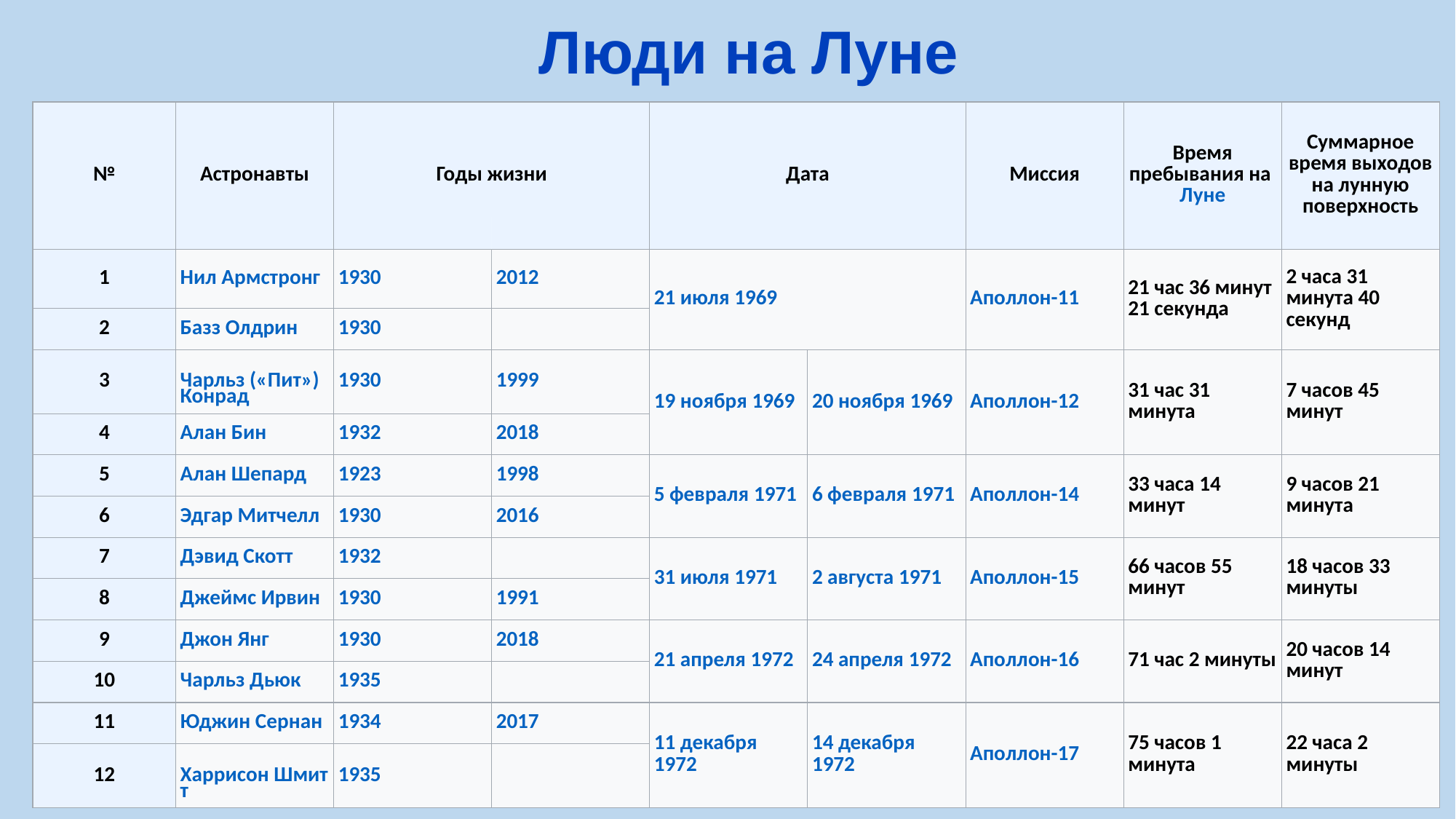

Люди на Луне
| № | Астронавты | Годы жизни |  | Дата |  | Миссия | Время пребывания на Луне | Суммарное время выходов на лунную поверхность |
| --- | --- | --- | --- | --- | --- | --- | --- | --- |
| 1 | Нил Армстронг | 1930 | 2012 | 21 июля 1969 |  | Аполлон-11 | 21 час 36 минут 21 секунда | 2 часа 31 минута 40 секунд |
| 2 | Базз Олдрин | 1930 |  |  |  |  |  |  |
| 3 | Чарльз («Пит») Конрад | 1930 | 1999 | 19 ноября 1969 | 20 ноября 1969 | Аполлон-12 | 31 час 31 минута | 7 часов 45 минут |
| 4 | Алан Бин | 1932 | 2018 |  |  |  |  |  |
| 5 | Алан Шепард | 1923 | 1998 | 5 февраля 1971 | 6 февраля 1971 | Аполлон-14 | 33 часа 14 минут | 9 часов 21 минута |
| 6 | Эдгар Митчелл | 1930 | 2016 |  |  |  |  |  |
| 7 | Дэвид Скотт | 1932 |  | 31 июля 1971 | 2 августа 1971 | Аполлон-15 | 66 часов 55 минут | 18 часов 33 минуты |
| 8 | Джеймс Ирвин | 1930 | 1991 |  |  |  |  |  |
| 9 | Джон Янг | 1930 | 2018 | 21 апреля 1972 | 24 апреля 1972 | Аполлон-16 | 71 час 2 минуты | 20 часов 14 минут |
| 10 | Чарльз Дьюк | 1935 |  |  |  |  |  |  |
| 11 | Юджин Сернан | 1934 | 2017 | 11 декабря 1972 | 14 декабря 1972 | Аполлон-17 | 75 часов 1 минута | 22 часа 2 минуты |
| 12 | Харрисон Шмитт | 1935 |  |  |  |  |  |  |